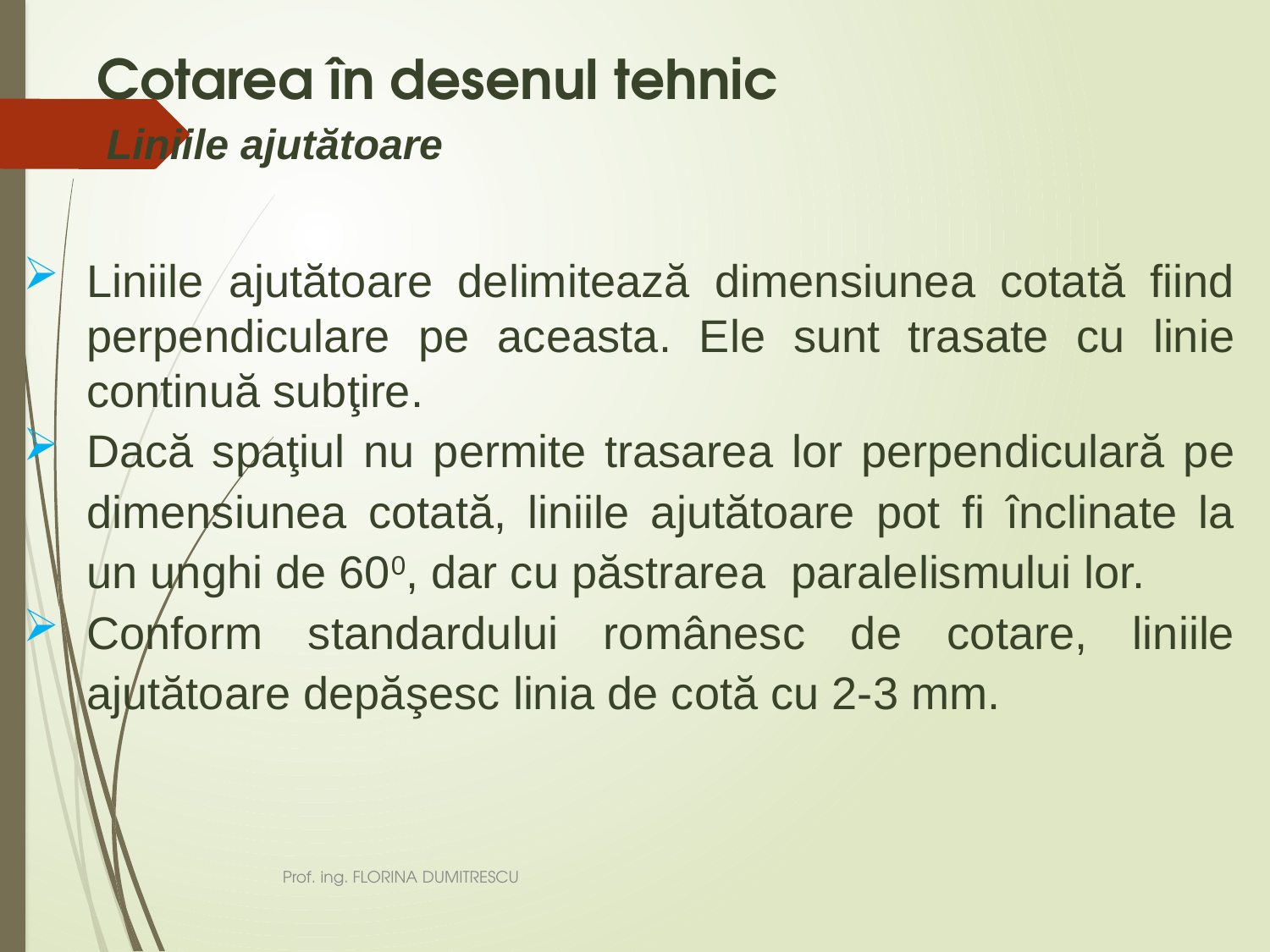

# Cotarea în desenul tehnic
	   Liniile ajutătoare

Liniile ajutătoare delimitează dimensiunea cotată fiind perpendiculare pe aceasta. Ele sunt trasate cu linie continuă subţire.
Dacă spaţiul nu permite trasarea lor perpendiculară pe dimensiunea cotată, liniile ajutătoare pot fi înclinate la un unghi de 600, dar cu păstrarea  paralelismului lor.
Conform standardului românesc de cotare, liniile ajutătoare depăşesc linia de cotă cu 2-3 mm.
Prof. ing. FLORINA DUMITRESCU